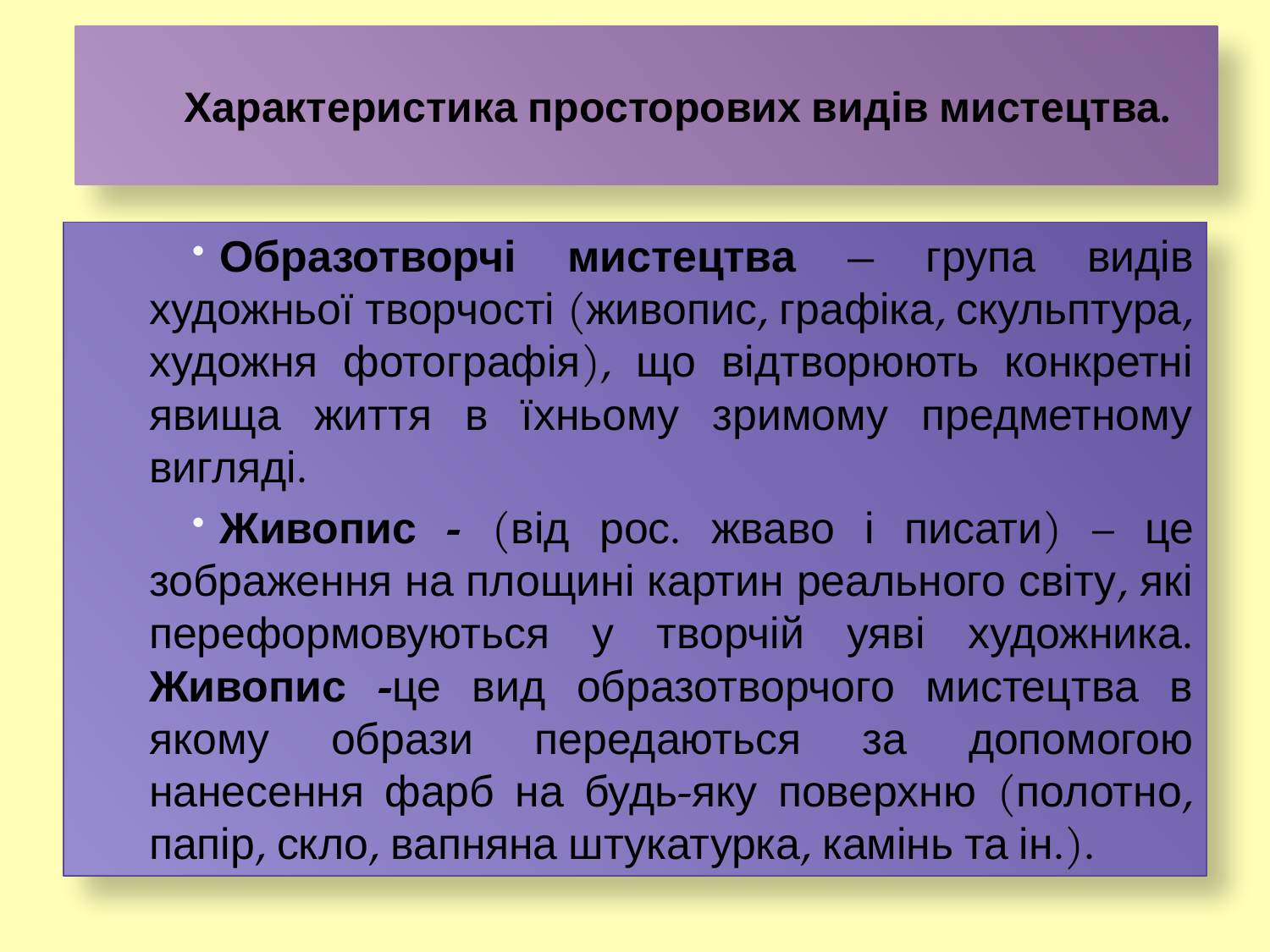

# Характеристика просторових видів мистецтва.
Образотворчі мистецтва ─ група видів художньої творчості (живопис, графіка, скульптура, художня фотографія), що відтворюють конкретні явища життя в їхньому зримому предметному вигляді.
Живопис - (від рос. жваво і писати) – це зображення на площині картин реального світу, які переформовуються у творчій уяві художника. Живопис -це вид образотворчого мистецтва в якому образи передаються за допомогою нанесення фарб на будь-яку поверхню (полотно, папір, скло, вапняна штукатурка, камінь та ін.).